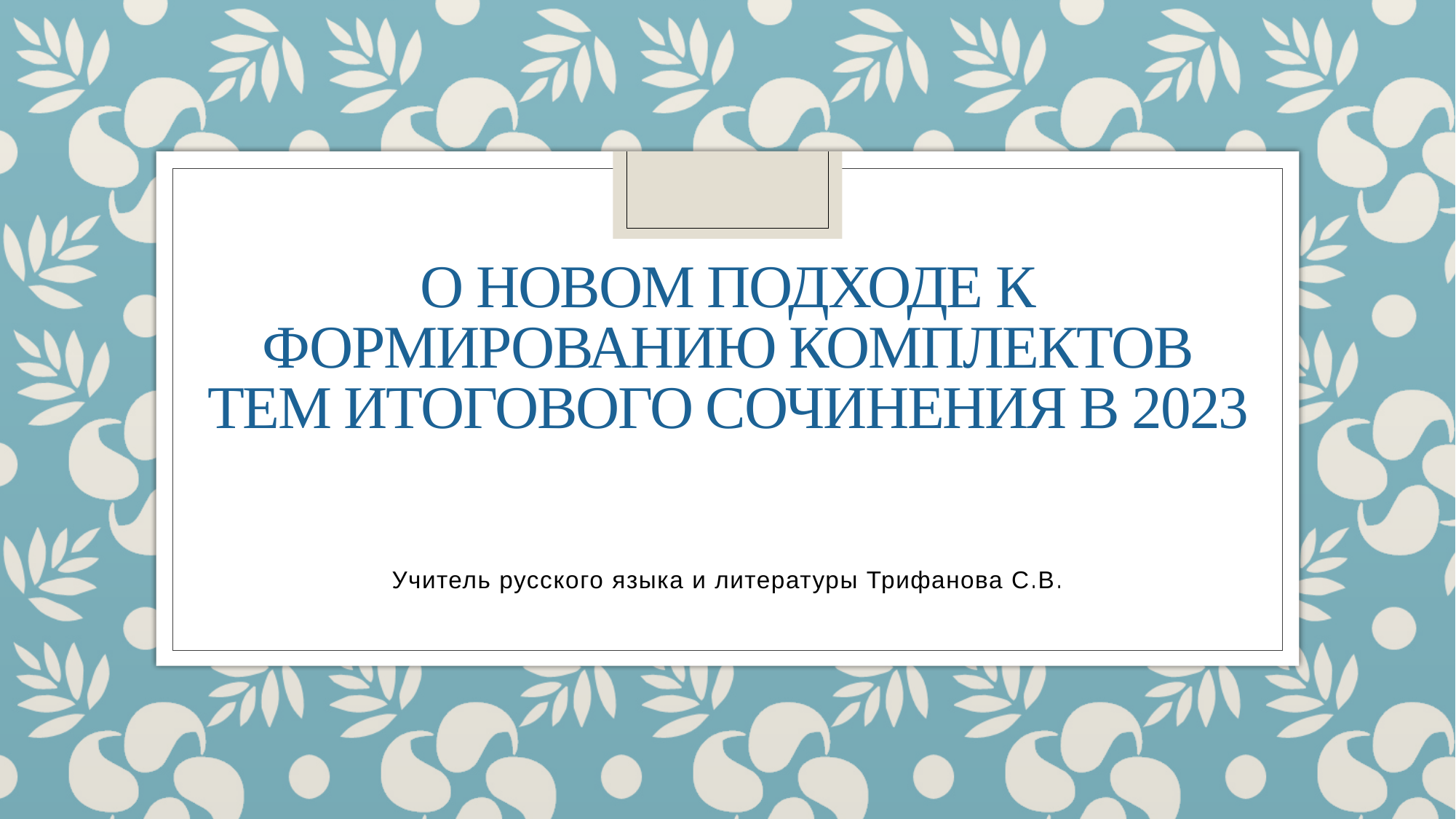

# О новом подходе к формированию комплектов тем итогового сочинения в 2023 году
Учитель русского языка и литературы Трифанова С.В.